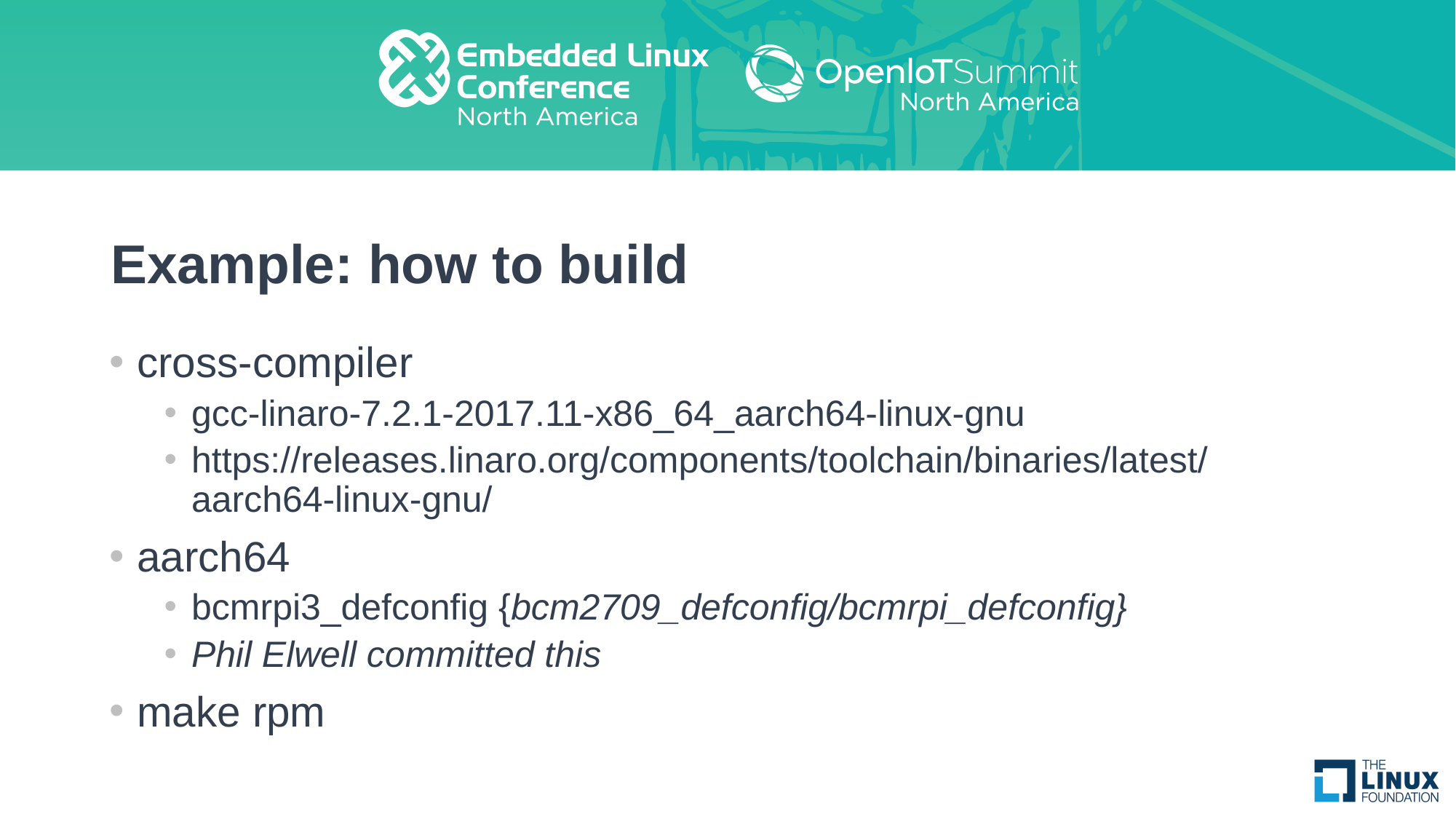

# Example: how to build
cross-compiler
gcc-linaro-7.2.1-2017.11-x86_64_aarch64-linux-gnu
https://releases.linaro.org/components/toolchain/binaries/latest/aarch64-linux-gnu/
aarch64
bcmrpi3_defconfig {bcm2709_defconfig/bcmrpi_defconfig}
Phil Elwell committed this
make rpm